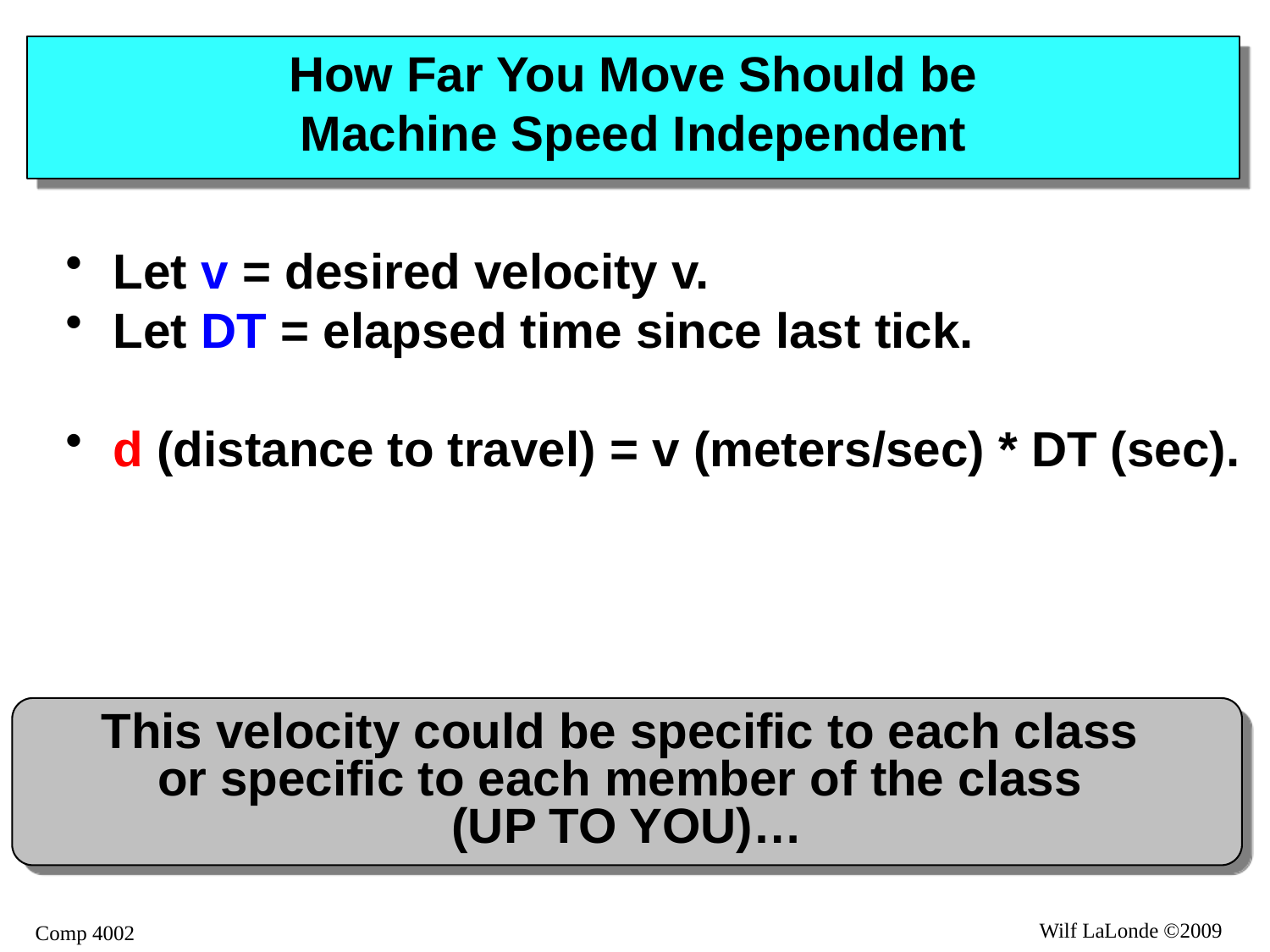

# How Far You Move Should be Machine Speed Independent
Let v = desired velocity v.
Let DT = elapsed time since last tick.

d (distance to travel) = v (meters/sec) * DT (sec).
This velocity could be specific to each class
or specific to each member of the class
(UP TO YOU)…